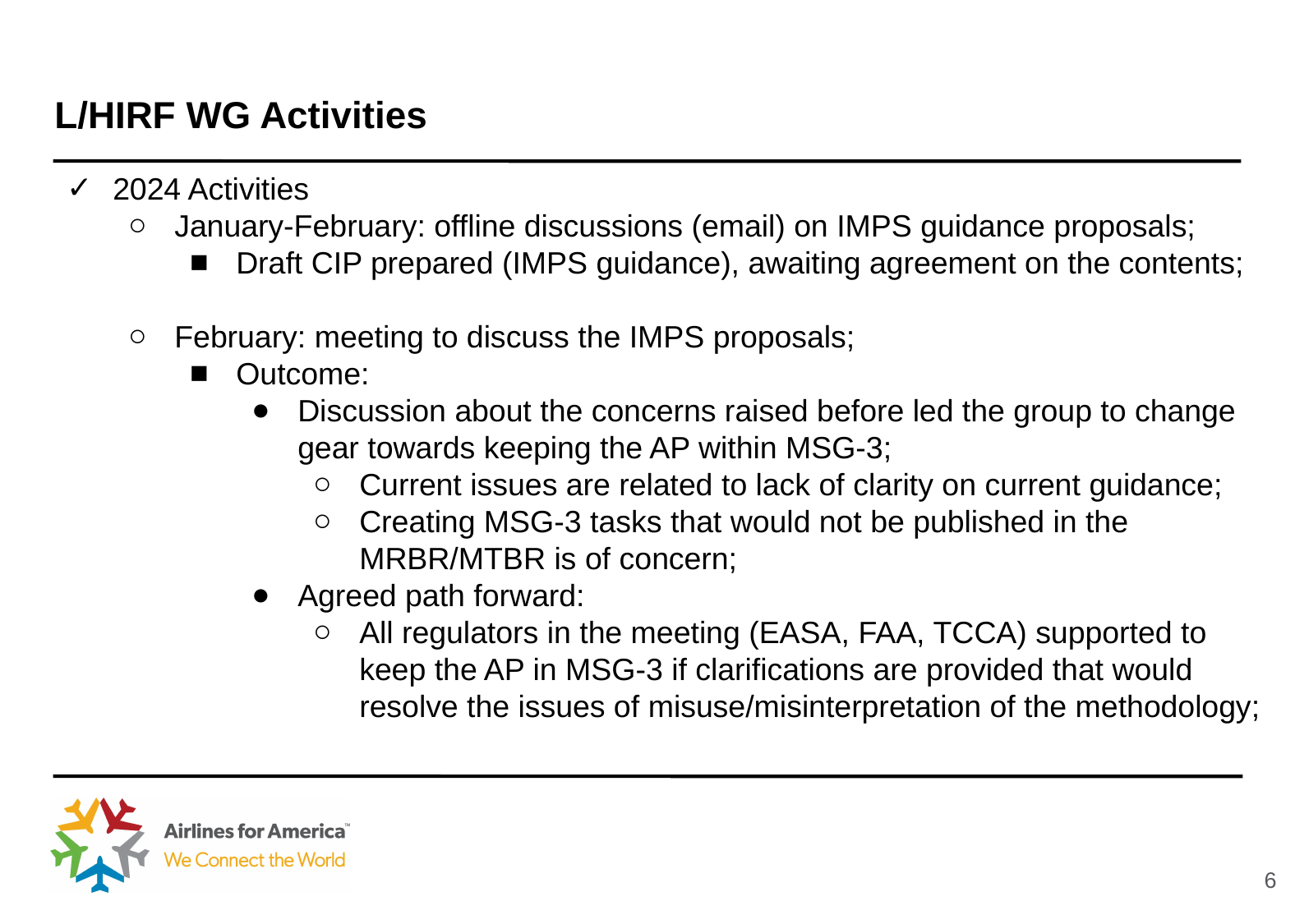

L/HIRF WG Activities
2024 Activities
January-February: offline discussions (email) on IMPS guidance proposals;
Draft CIP prepared (IMPS guidance), awaiting agreement on the contents;

February: meeting to discuss the IMPS proposals;
Outcome:
Discussion about the concerns raised before led the group to change gear towards keeping the AP within MSG-3;
Current issues are related to lack of clarity on current guidance;
Creating MSG-3 tasks that would not be published in the MRBR/MTBR is of concern;
Agreed path forward:
All regulators in the meeting (EASA, FAA, TCCA) supported to keep the AP in MSG-3 if clarifications are provided that would resolve the issues of misuse/misinterpretation of the methodology;

6